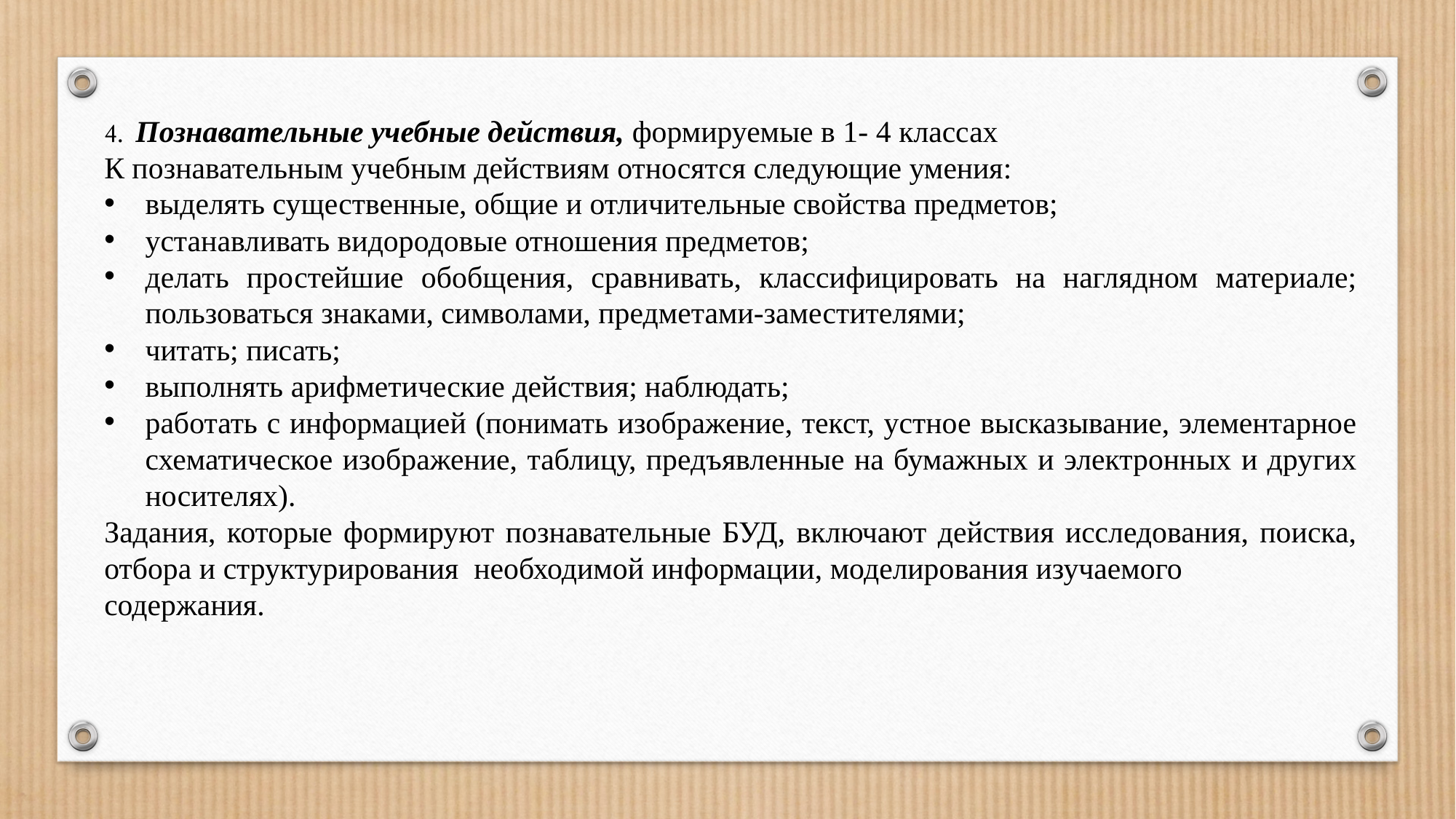

4.  Познавательные учебные действия, формируемые в 1- 4 классах
К познавательным учебным действиям относятся следующие умения:
выделять существенные, общие и отличительные свойства предметов;
устанавливать видородовые отношения предметов;
делать простейшие обобщения, сравнивать, классифицировать на наглядном материале; пользоваться знаками, символами, предметами-заместителями;
читать; писать;
выполнять арифметические действия; наблюдать;
работать с информацией (понимать изображение, текст, устное высказывание, элементарное схематическое изображение, таблицу, предъявленные на бумажных и электронных и других носителях).
Задания, которые формируют познавательные БУД, включают действия исследования, поиска, отбора и структурирования  необходимой информации, моделирования изучаемого
содержания.